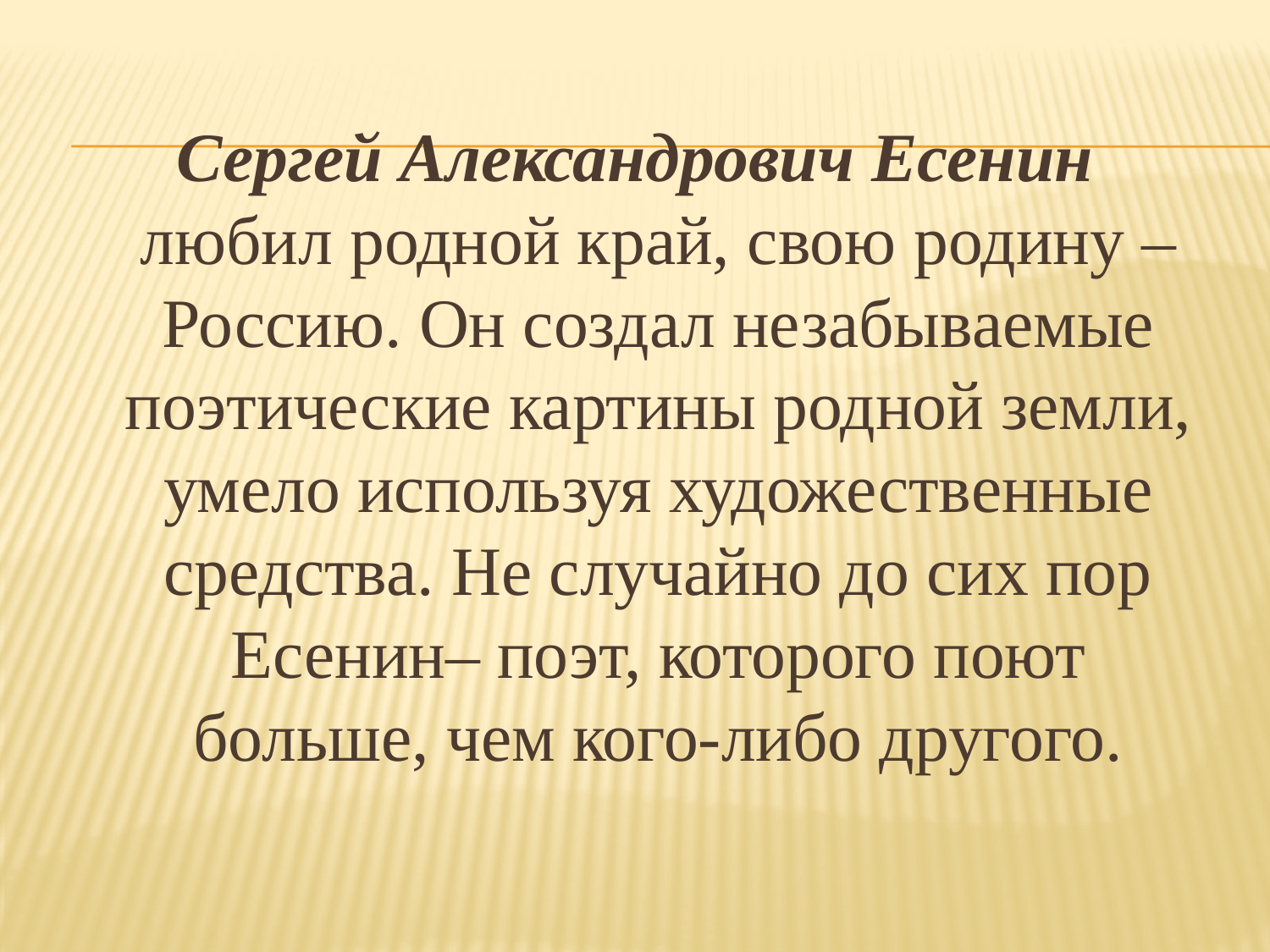

Сергей Александрович Есенин любил родной край, свою родину – Россию. Он создал незабываемые поэтические картины родной земли, умело используя художественные средства. Не случайно до сих пор Есенин– поэт, которого поют больше, чем кого-либо другого.